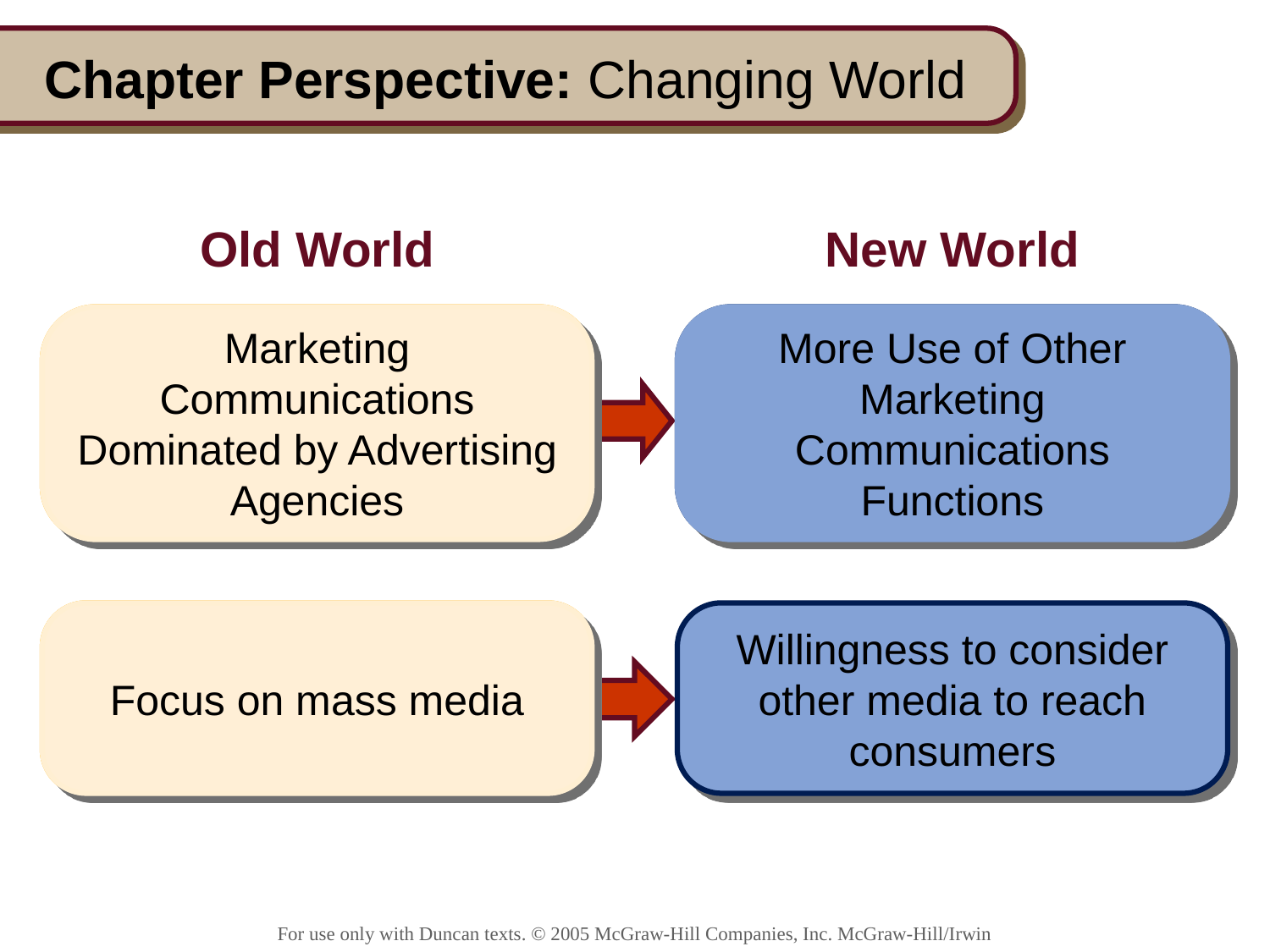

# Chapter Perspective: Changing World
Old World
New World
Marketing Communications Dominated by Advertising Agencies
Marketing Communications Dominated by Advertising Agencies
More Use of Other Marketing Communications Functions

More Use of Other Marketing Communications Functions
Focus on mass media
Focus on mass media
Willingness to consider other media to reach consumers